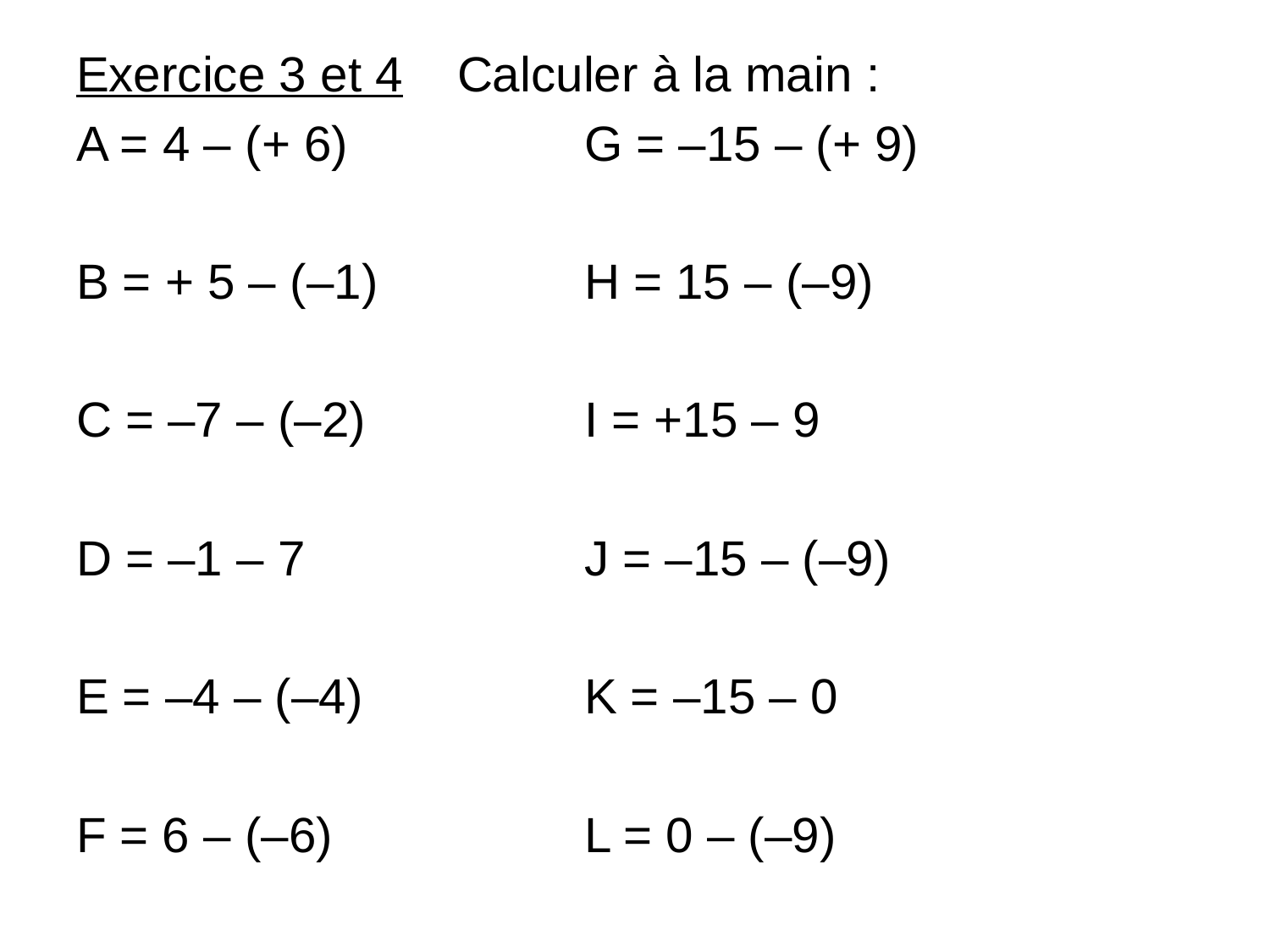

Exercice 3 et 4	Calculer à la main :
A = 4 – (+ 6) 		G = –15 – (+ 9)

B = + 5 – (–1) 		H = 15 – (–9)

C = –7 – (–2) 		I = +15 – 9

D = –1 – 7			J = –15 – (–9)

E = –4 – (–4)		K = –15 – 0

F = 6 – (–6)		L = 0 – (–9)